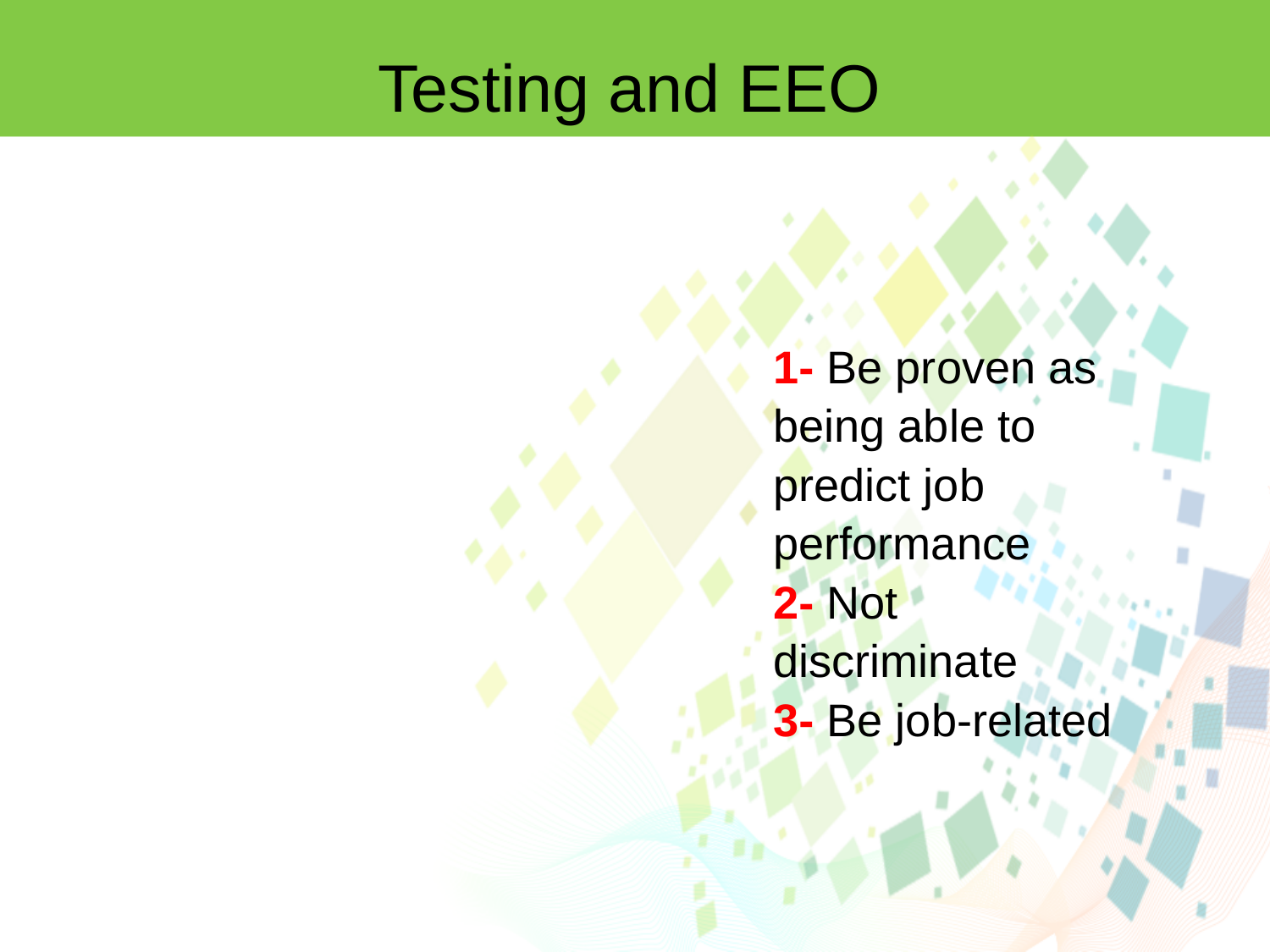

Testing and EEO
1- Be proven as being able to predict job performance
2- Not discriminate
3- Be job-related